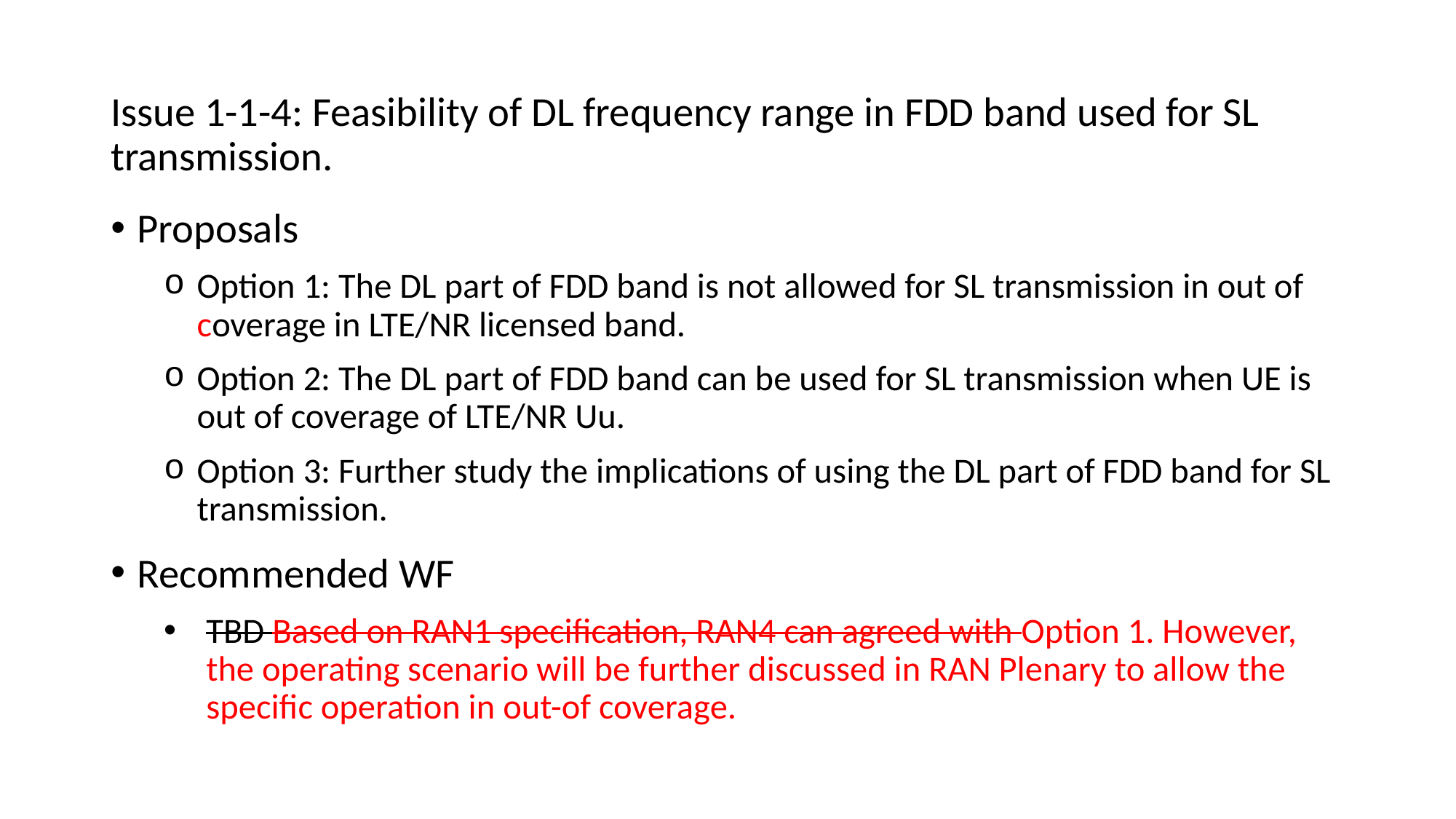

Issue 1-1-4: Feasibility of DL frequency range in FDD band used for SL transmission.
Proposals
Option 1: The DL part of FDD band is not allowed for SL transmission in out of coverage in LTE/NR licensed band.
Option 2: The DL part of FDD band can be used for SL transmission when UE is out of coverage of LTE/NR Uu.
Option 3: Further study the implications of using the DL part of FDD band for SL transmission.
Recommended WF
TBD Based on RAN1 specification, RAN4 can agreed with Option 1. However, the operating scenario will be further discussed in RAN Plenary to allow the specific operation in out-of coverage.